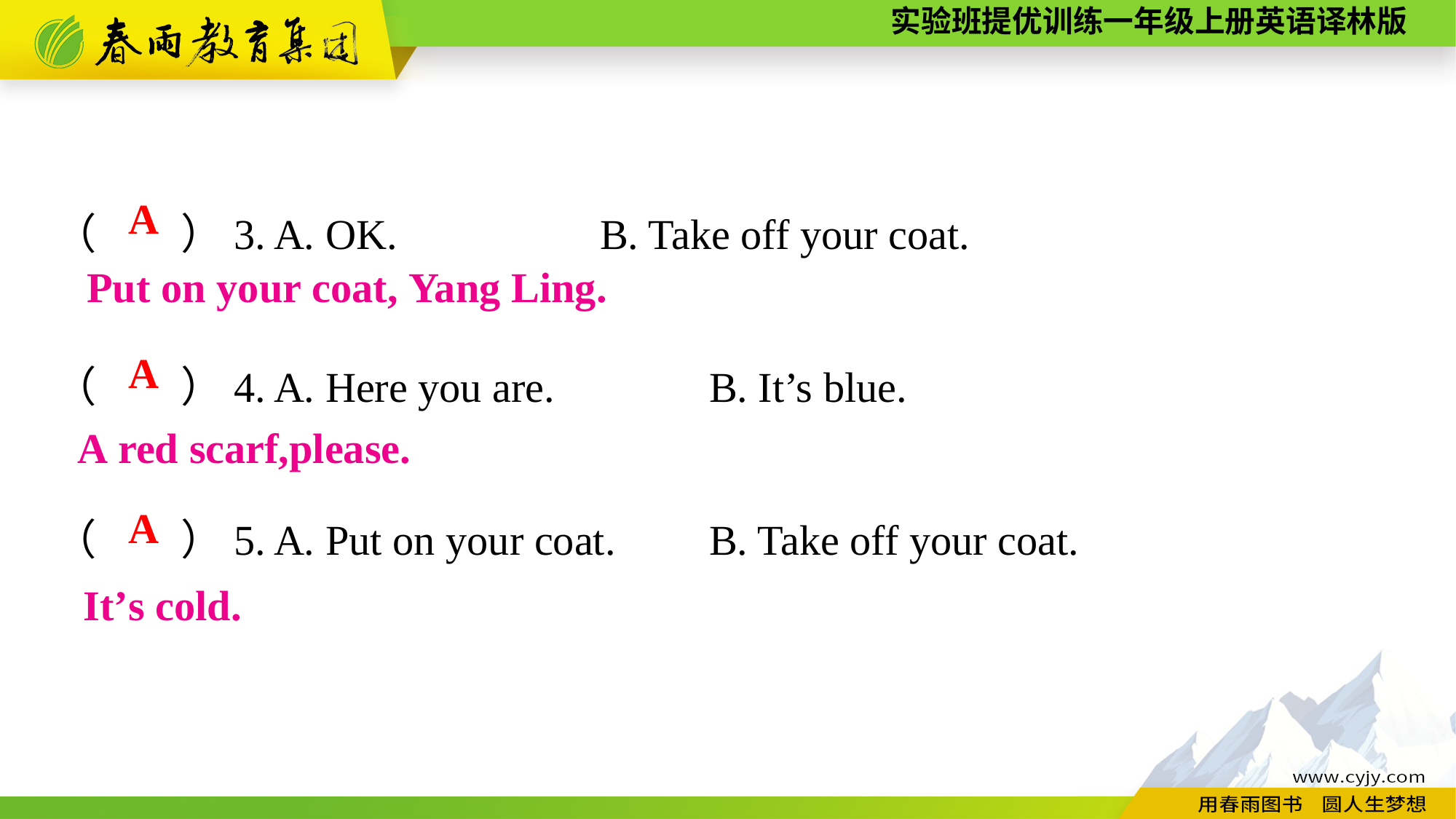

（　　）3. A. OK. 		B. Take off your coat.

（　　）4. A. Here you are. 		B. It’s blue.

（　　）5. A. Put on your coat. 	B. Take off your coat.
A
Put on your coat, Yang Ling.
A
A red scarf,please.
A
 It’s cold.